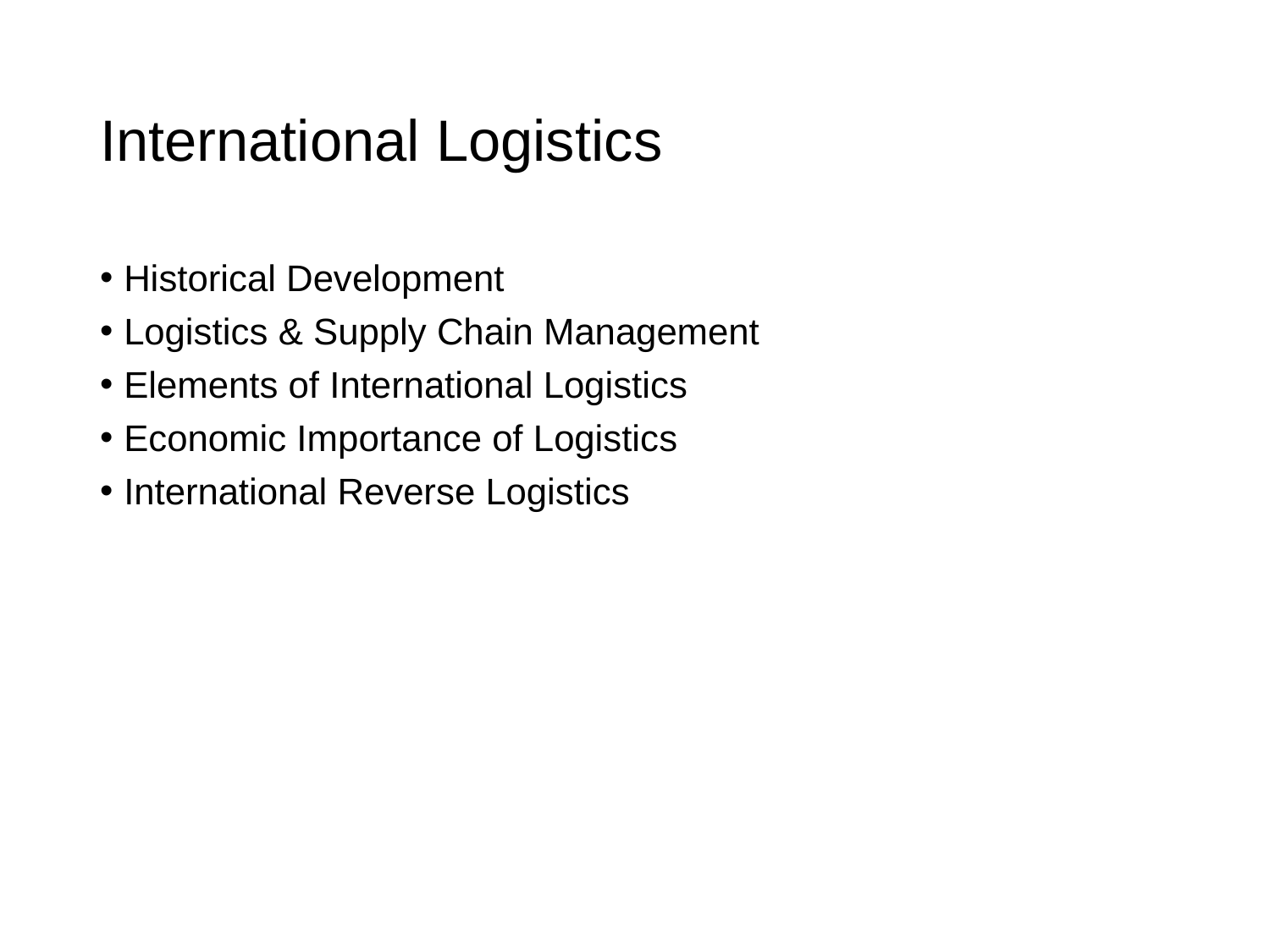

# International Logistics
Historical Development
Logistics & Supply Chain Management
Elements of International Logistics
Economic Importance of Logistics
International Reverse Logistics